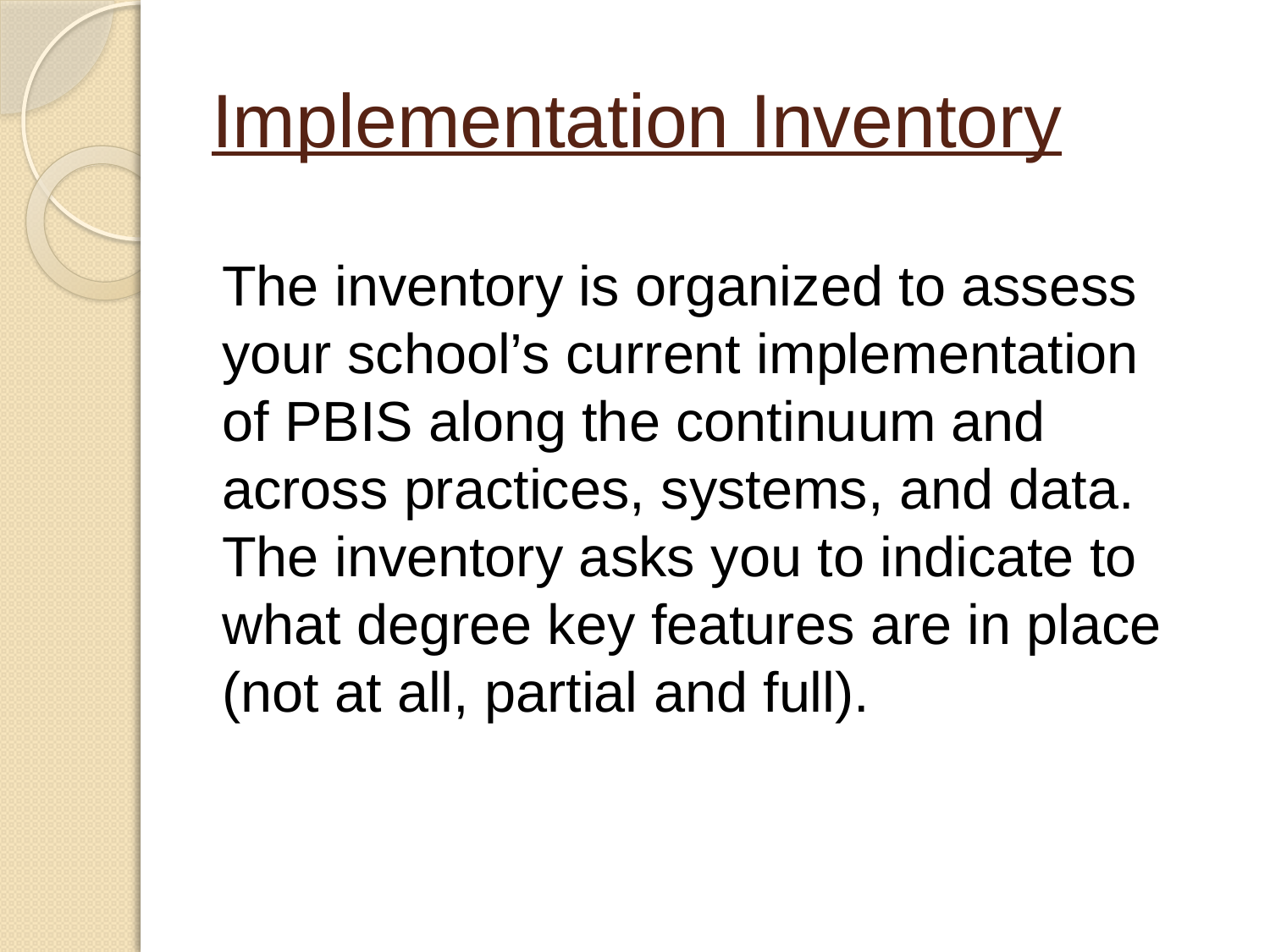

# Implementation Inventory
	The inventory is organized to assess your school’s current implementation  of PBIS along the continuum and across practices, systems, and data.  The inventory asks you to indicate to what degree key features are in place (not at all, partial and full).